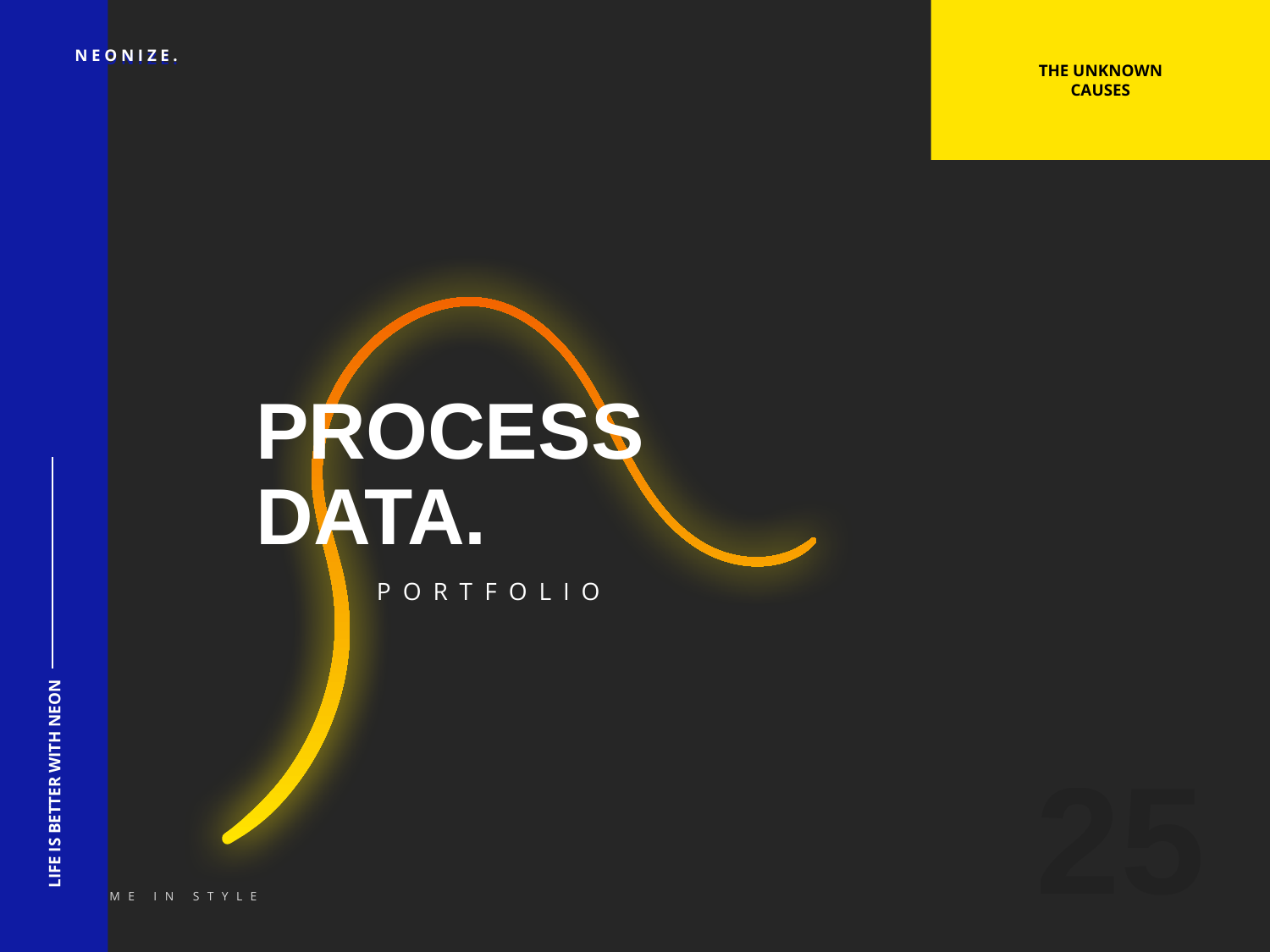

NEONIZE.
THE UNKNOWN CAUSES

# PROCESS DATA.
PORTFOLIO
LIFE IS BETTER WITH NEON